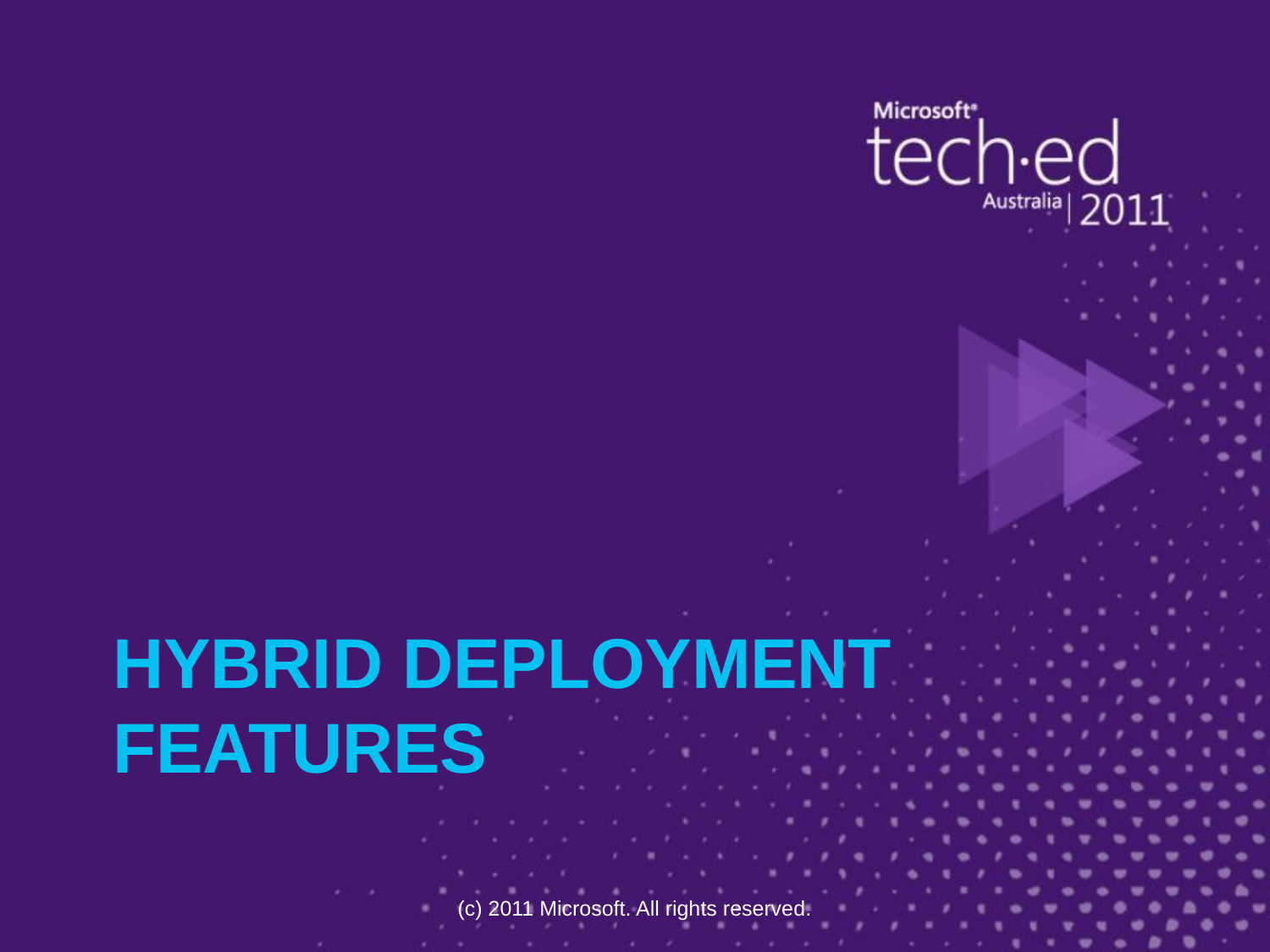

# Hybrid deployment features
(c) 2011 Microsoft. All rights reserved.